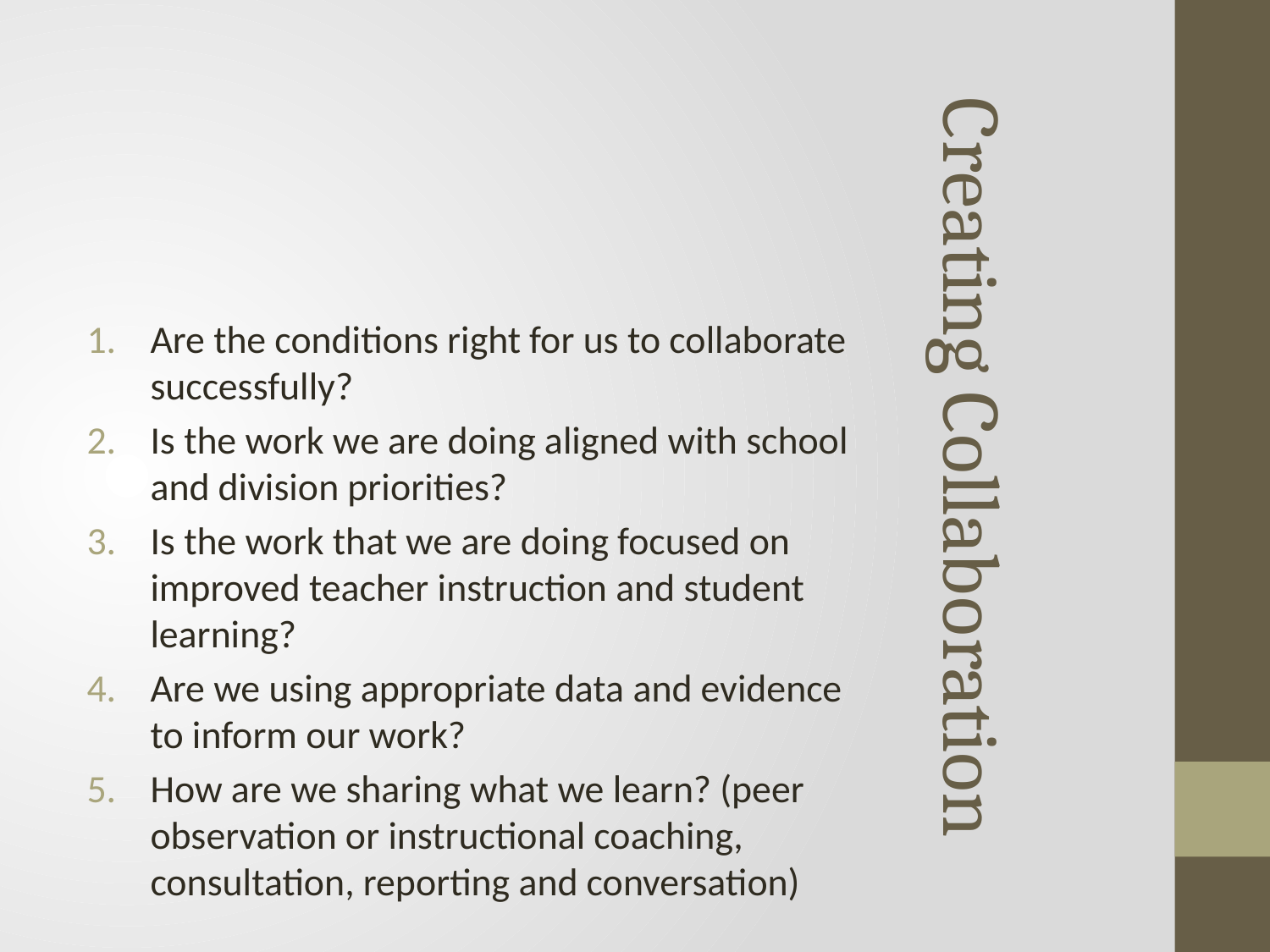

# Creating Collaboration
Are the conditions right for us to collaborate successfully?
Is the work we are doing aligned with school and division priorities?
Is the work that we are doing focused on improved teacher instruction and student learning?
Are we using appropriate data and evidence to inform our work?
How are we sharing what we learn? (peer observation or instructional coaching, consultation, reporting and conversation)